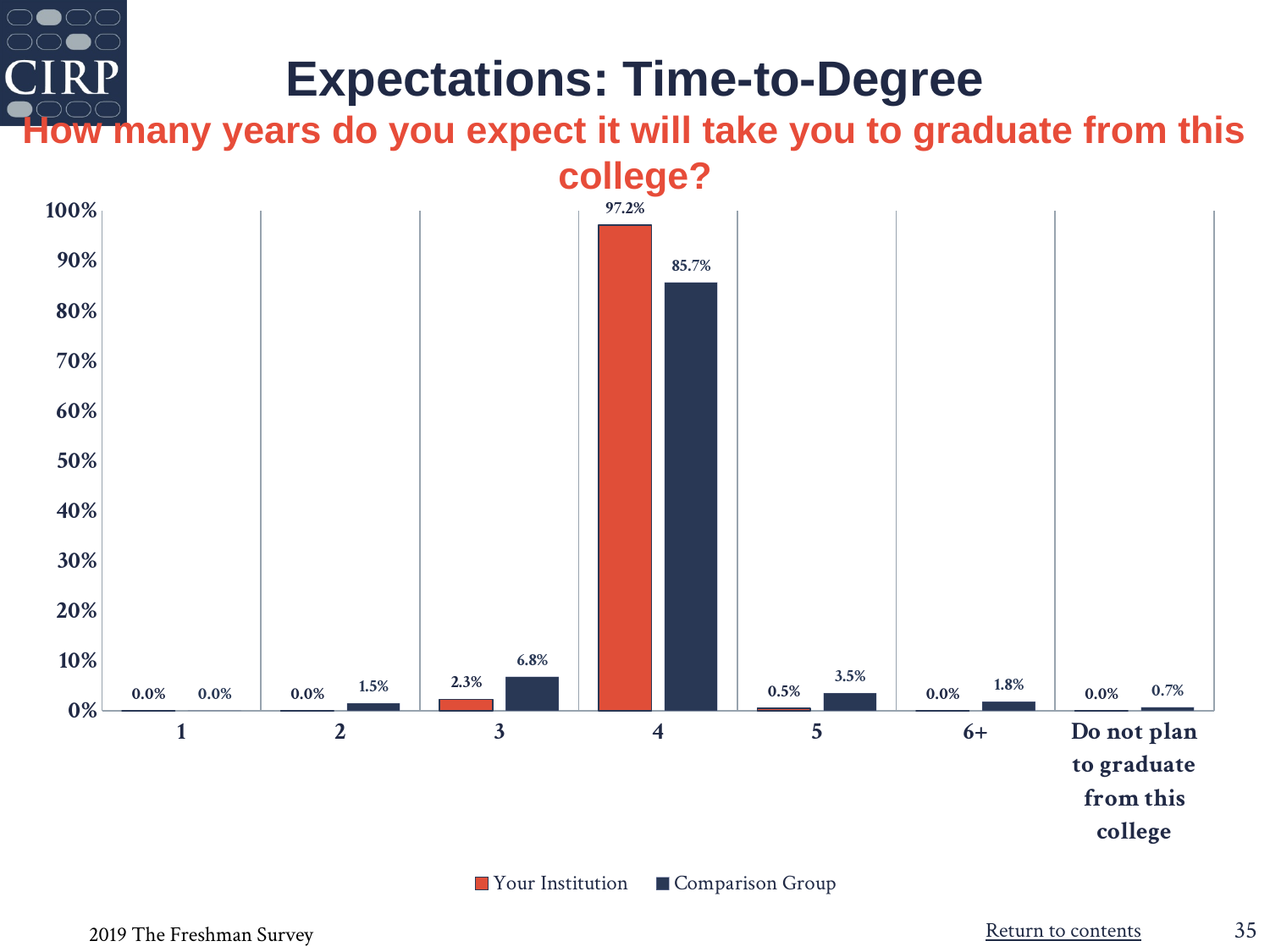

# Expectations: Time-to-Degree How many years do you expect it will take you to graduate from this college?

### Chart

| Category | Your Institution | Comparison Group |
|---|---|---|
| 1 | 0.0 | 0.0 |
| 2 | 0.0 | 0.015 |
| 3 | 0.023 | 0.068 |
| 4 | 0.972 | 0.857 |
| 5 | 0.005 | 0.035 |
| 6+ | 0.0 | 0.018 |
| Do not plan to graduate from this college | 0.0 | 0.007 |
2019 The Freshman Survey
Return to contents
35